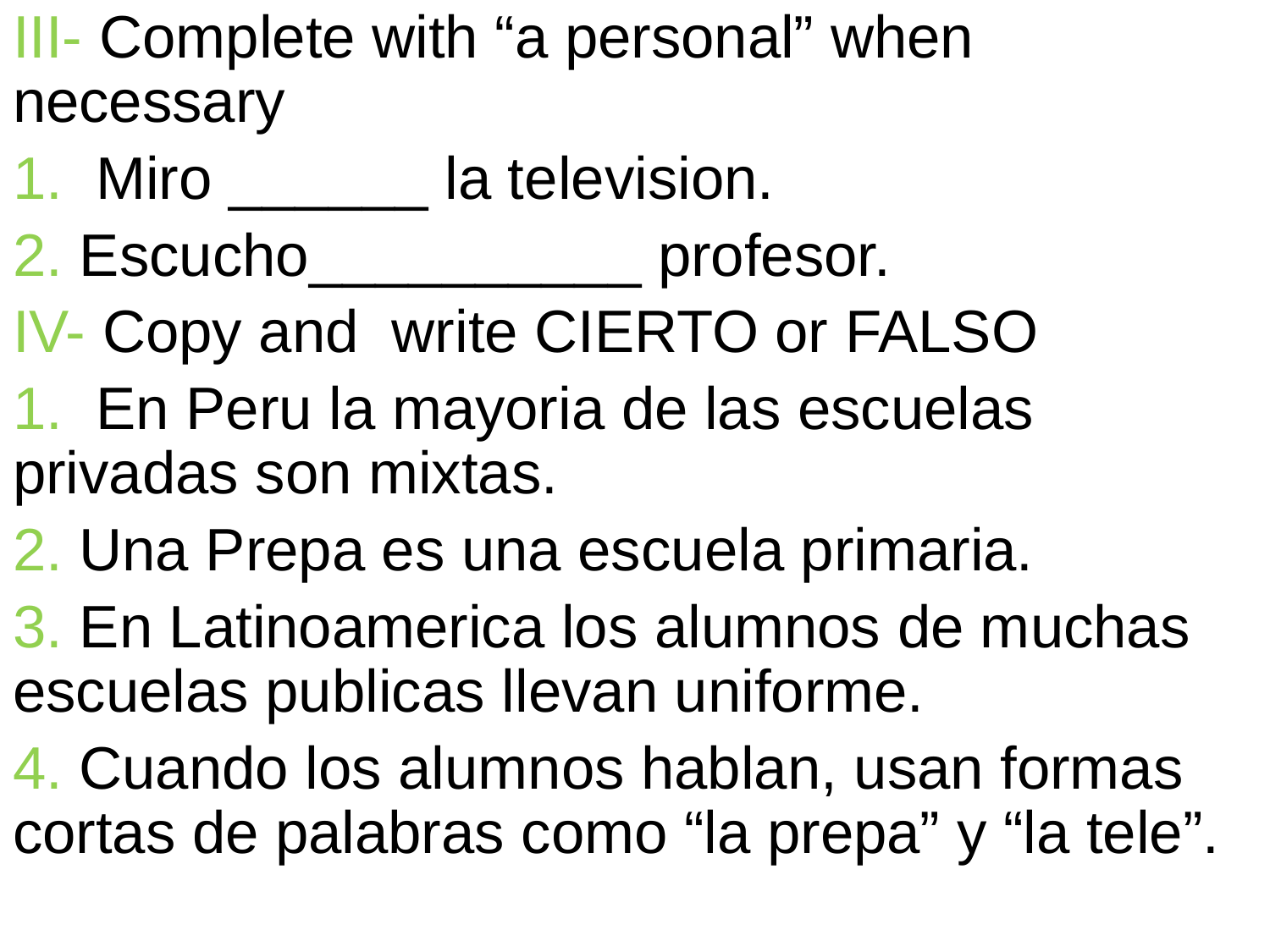

III- Complete with “a personal” when necessary
1.  Miro ______ la television.
2. Escucho__________ profesor.
IV- Copy and  write CIERTO or FALSO
1.  En Peru la mayoria de las escuelas privadas son mixtas.
2. Una Prepa es una escuela primaria.
3. En Latinoamerica los alumnos de muchas escuelas publicas llevan uniforme.
4. Cuando los alumnos hablan, usan formas cortas de palabras como “la prepa” y “la tele”.